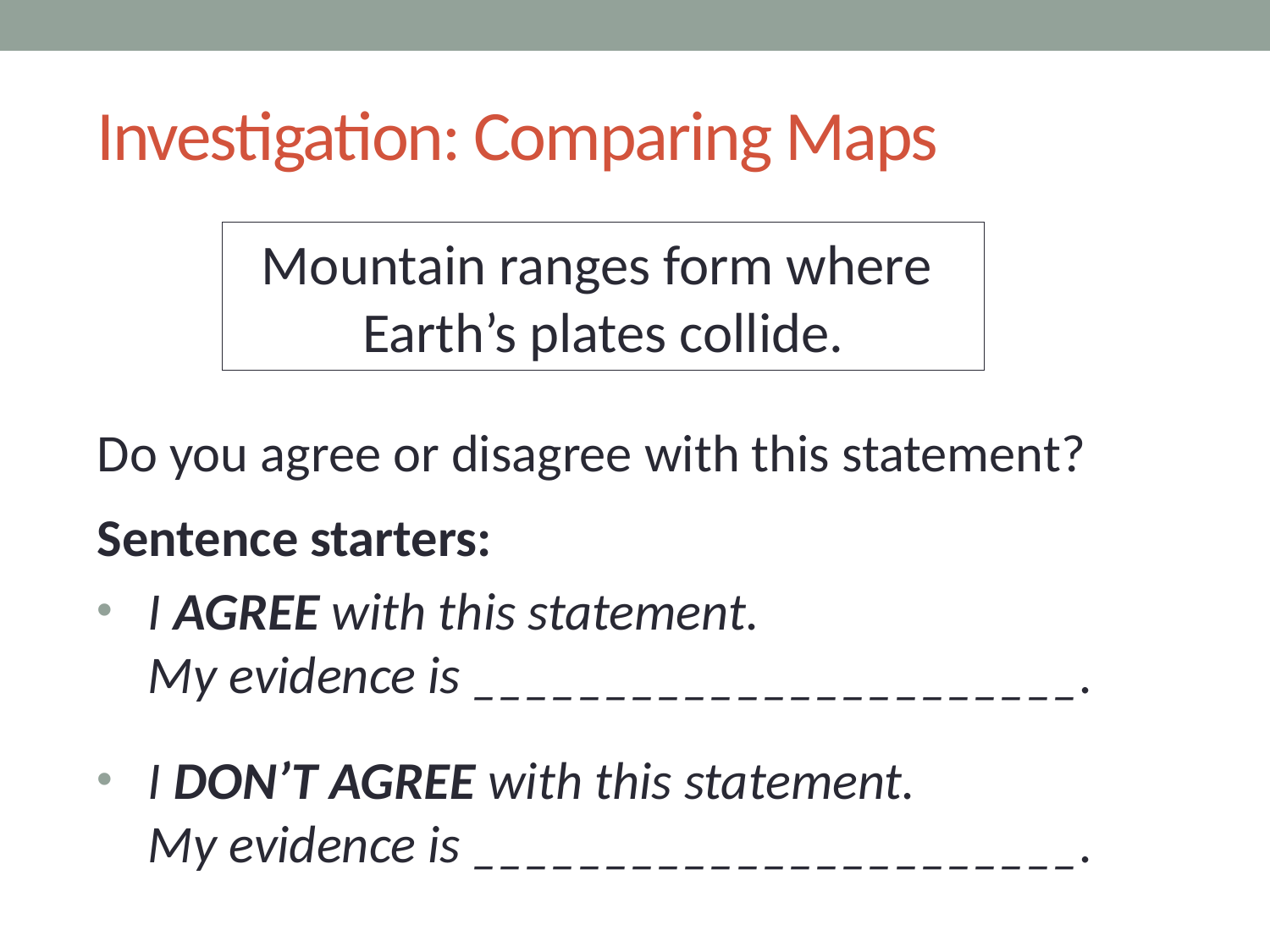

# Investigation: Comparing Maps
Mountain ranges form where
Earth’s plates collide.
Do you agree or disagree with this statement?
Sentence starters:
I AGREE with this statement.
My evidence is _______________________.
I DON’T AGREE with this statement.
My evidence is _______________________.